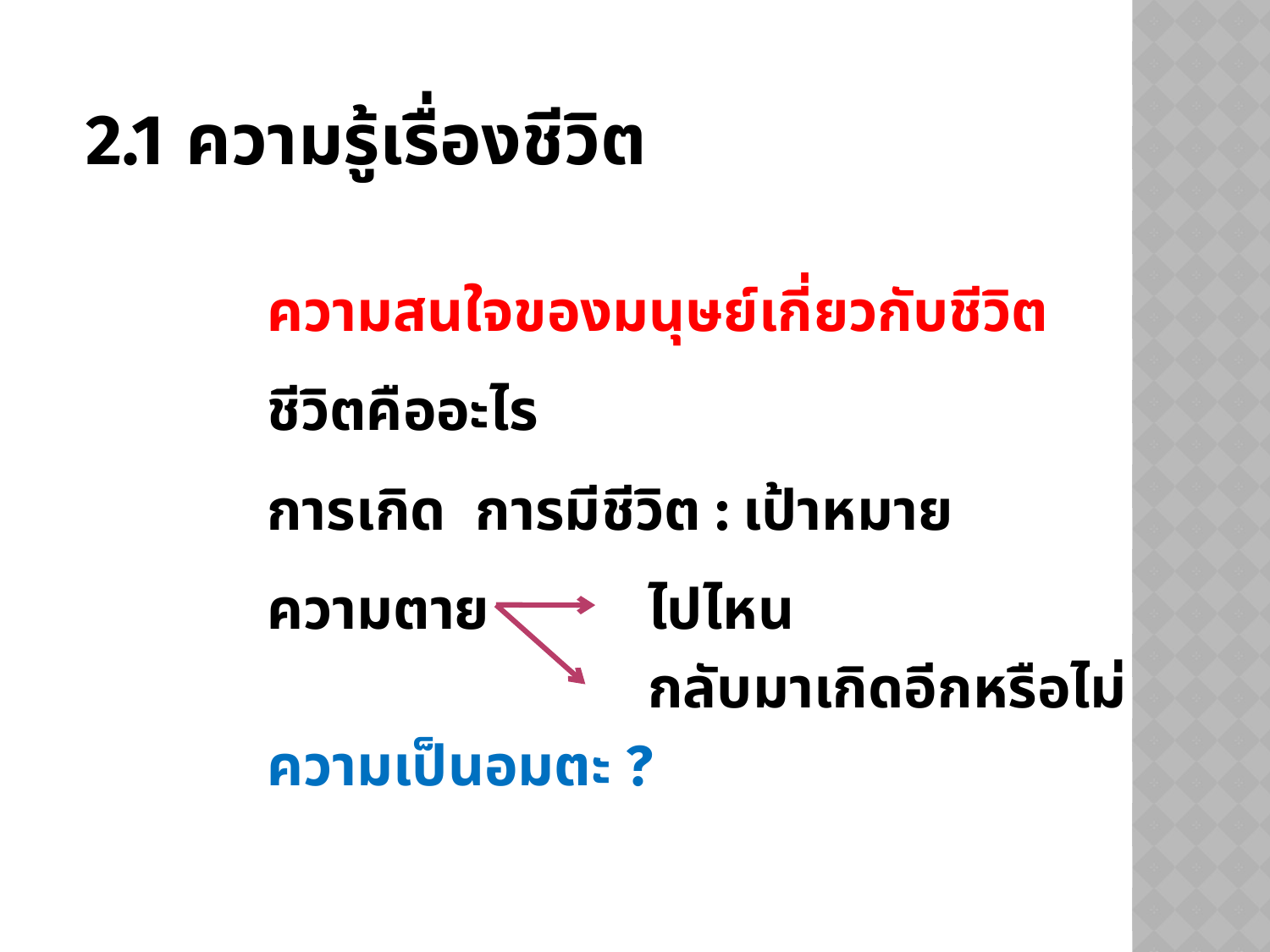

# 2.1	ความรู้เรื่องชีวิต
		ความสนใจของมนุษย์เกี่ยวกับชีวิต
		ชีวิตคืออะไร
		การเกิด  การมีชีวิต : เป้าหมาย
		ความตาย 		ไปไหน
					กลับมาเกิดอีกหรือไม่
		ความเป็นอมตะ ?